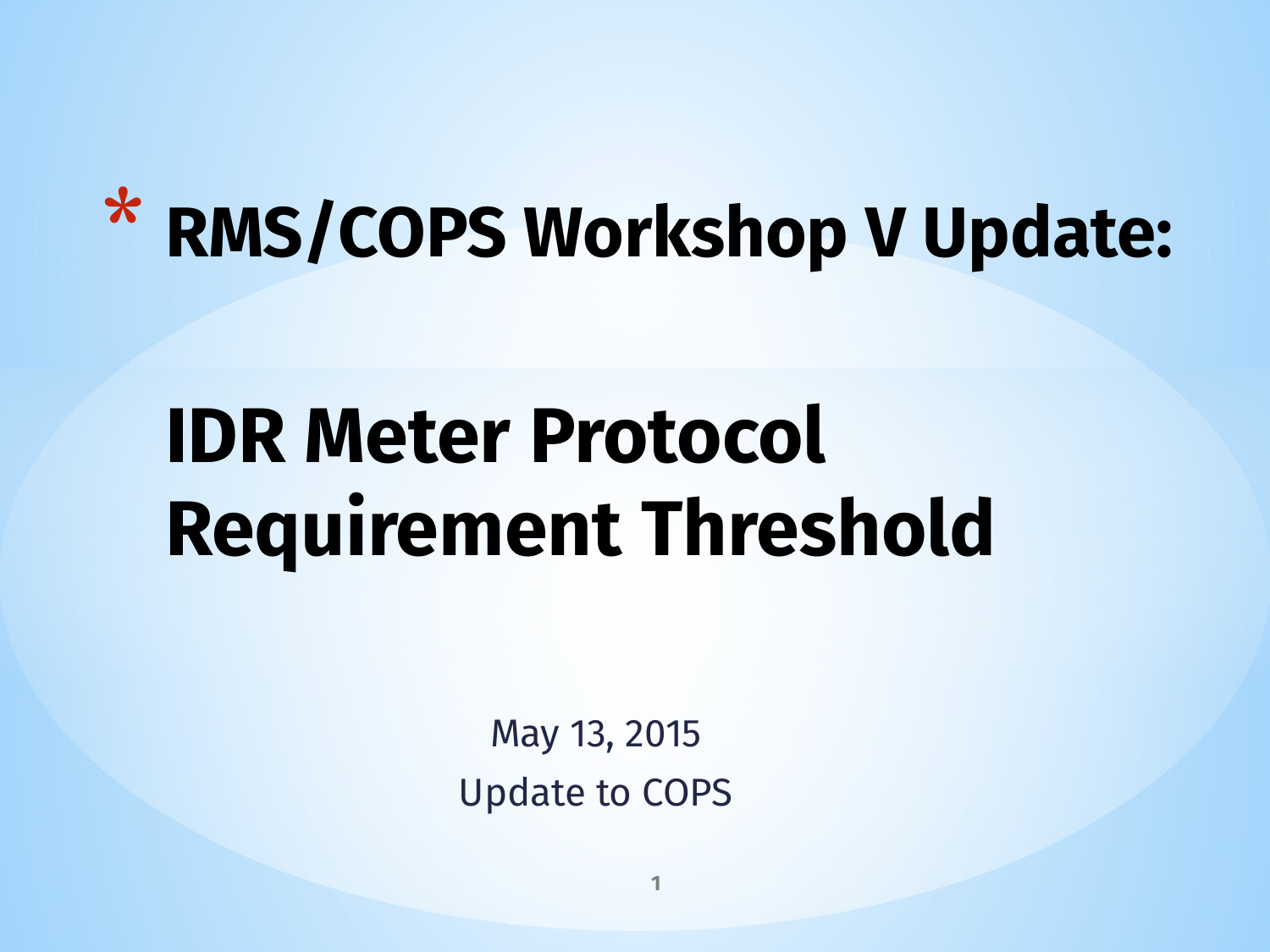

# RMS/COPS Workshop V Update: IDR Meter Protocol Requirement Threshold
May 13, 2015
Update to COPS
1